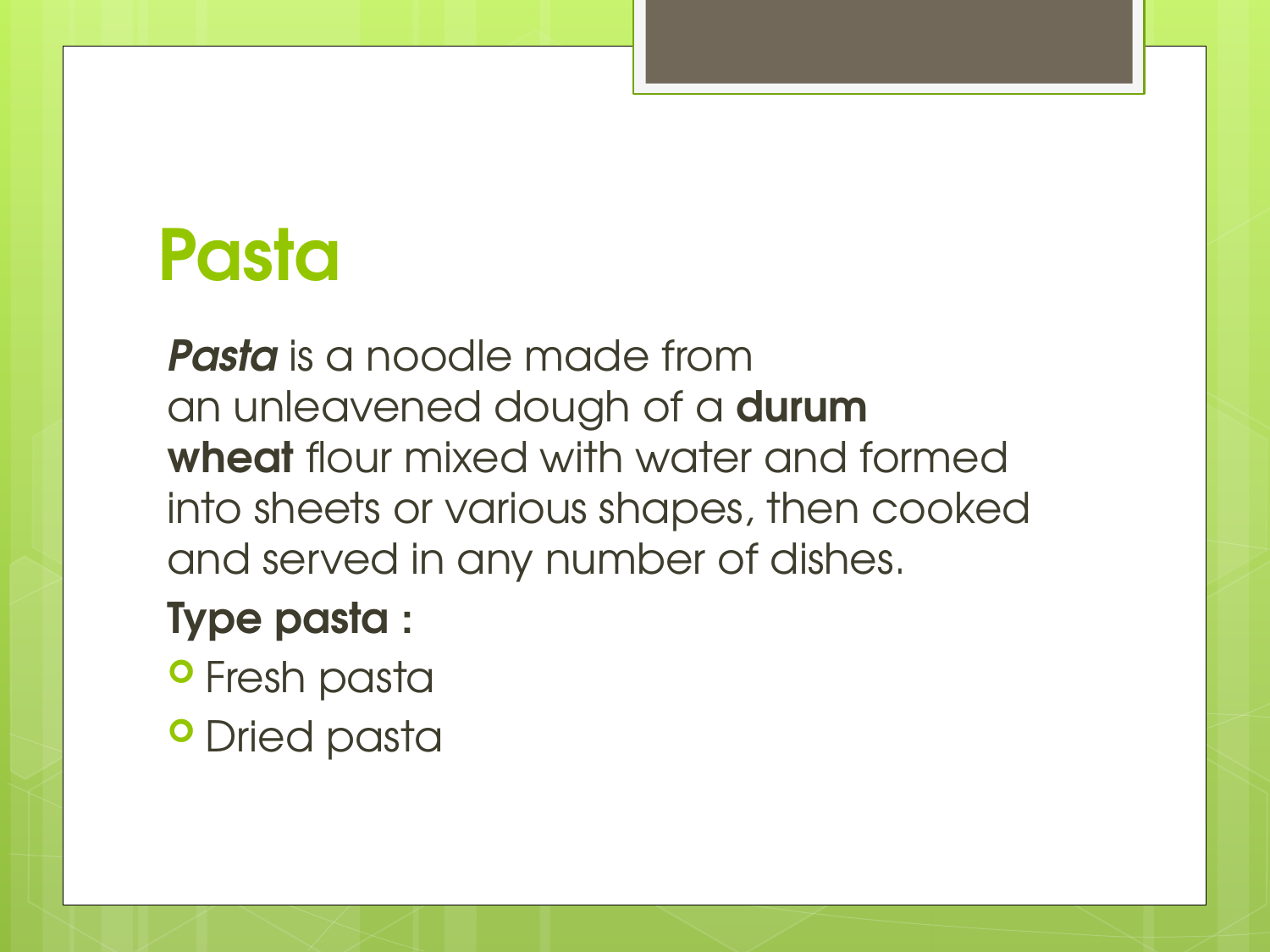

# Pasta
Pasta is a noodle made from an unleavened dough of a durum wheat flour mixed with water and formed into sheets or various shapes, then cooked and served in any number of dishes.
Type pasta :
Fresh pasta
Dried pasta